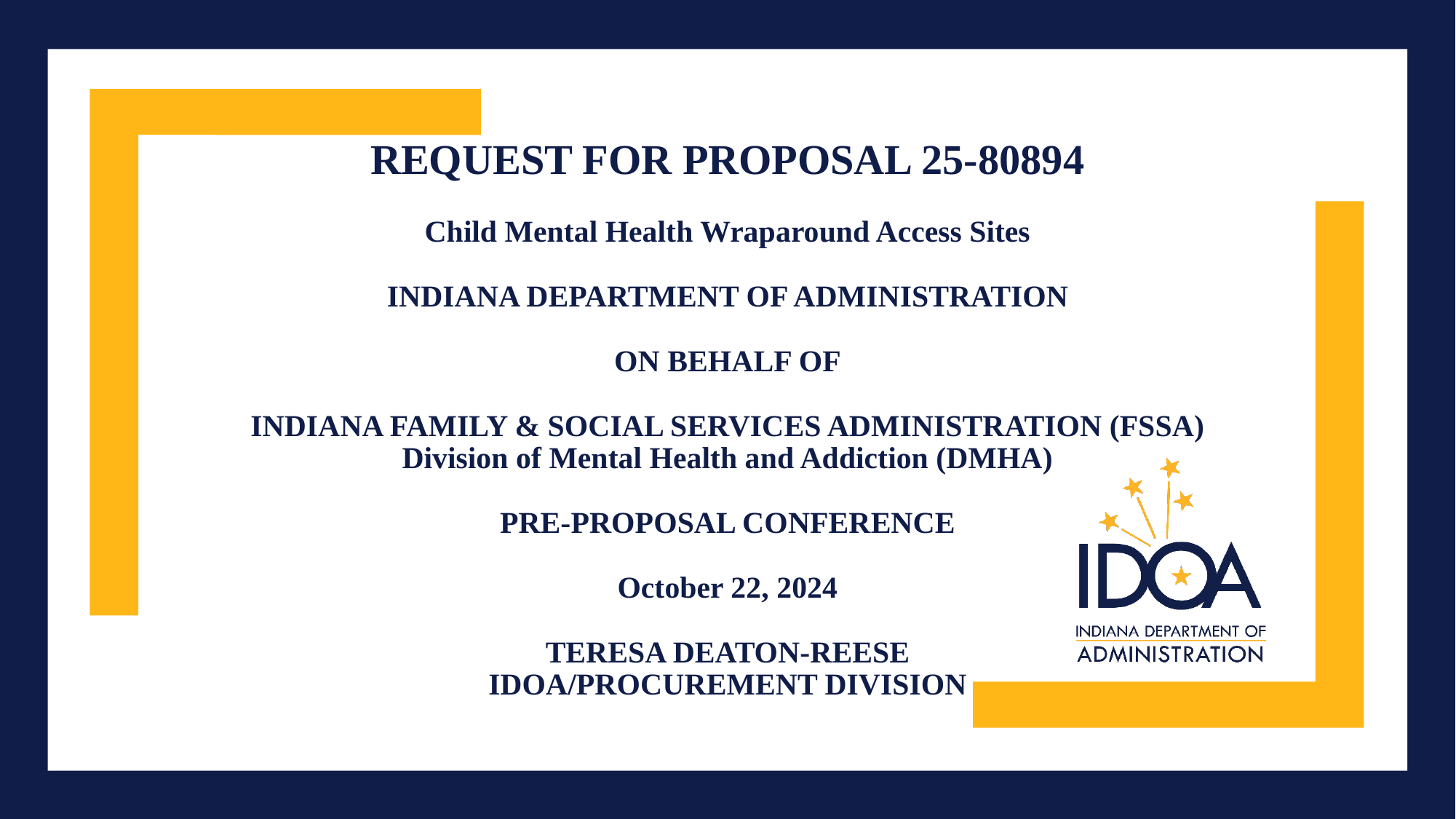

# REQUEST FOR PROPOSAL 25-80894 Child Mental Health Wraparound Access Sites INDIANA DEPARTMENT OF ADMINISTRATION ON BEHALF OF INDIANA FAMILY & SOCIAL SERVICES ADMINISTRATION (FSSA) Division of Mental Health and Addiction (DMHA) PRE-PROPOSAL CONFERENCE October 22, 2024 TERESA DEATON-REESE IDOA/PROCUREMENT DIVISION